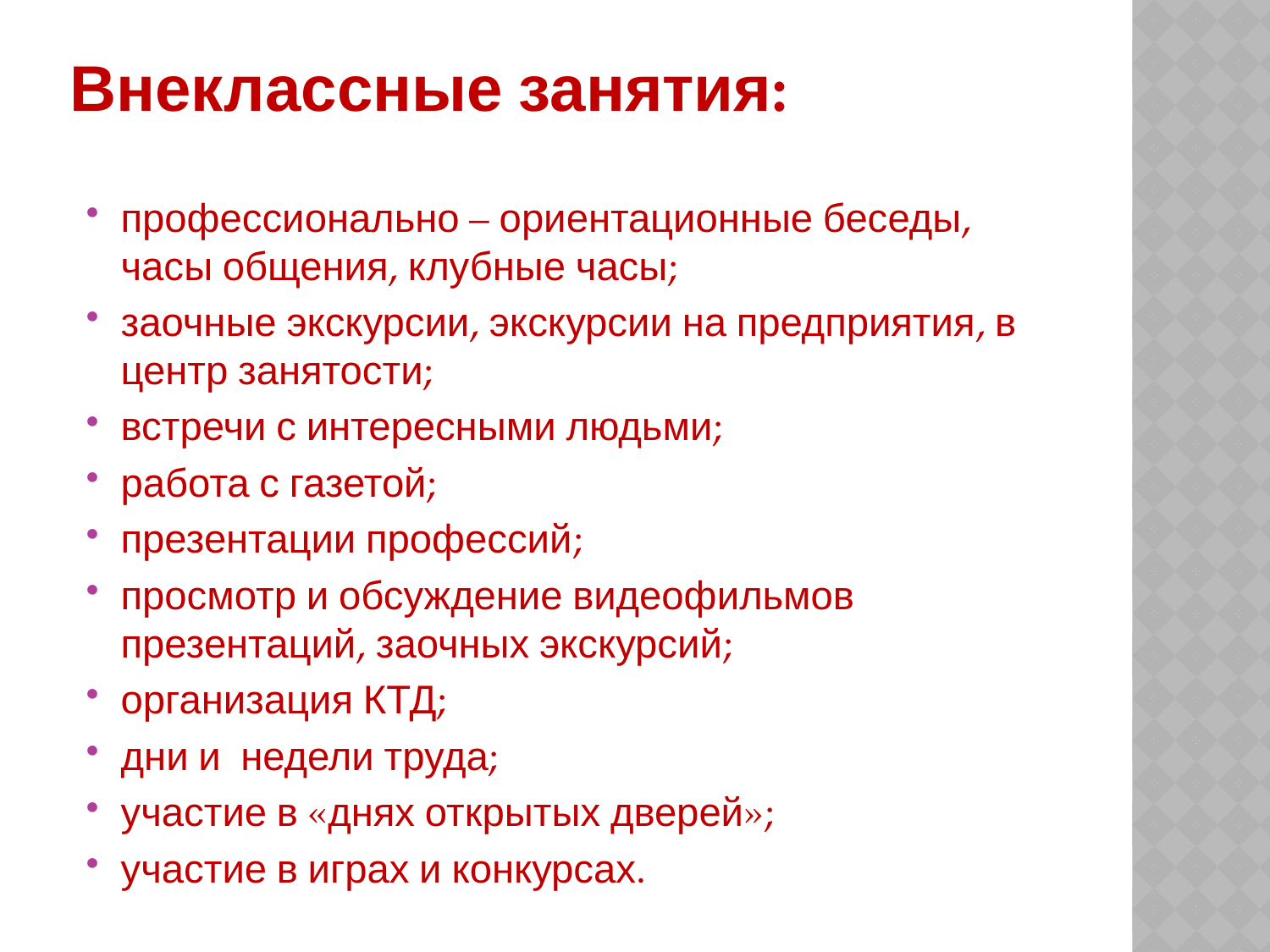

# Внеклассные занятия:
профессионально – ориентационные беседы, часы общения, клубные часы;
заочные экскурсии, экскурсии на предприятия, в центр занятости;
встречи с интересными людьми;
работа с газетой;
презентации профессий;
просмотр и обсуждение видеофильмов презентаций, заочных экскурсий;
организация КТД;
дни и  недели труда;
участие в «днях открытых дверей»;
участие в играх и конкурсах.